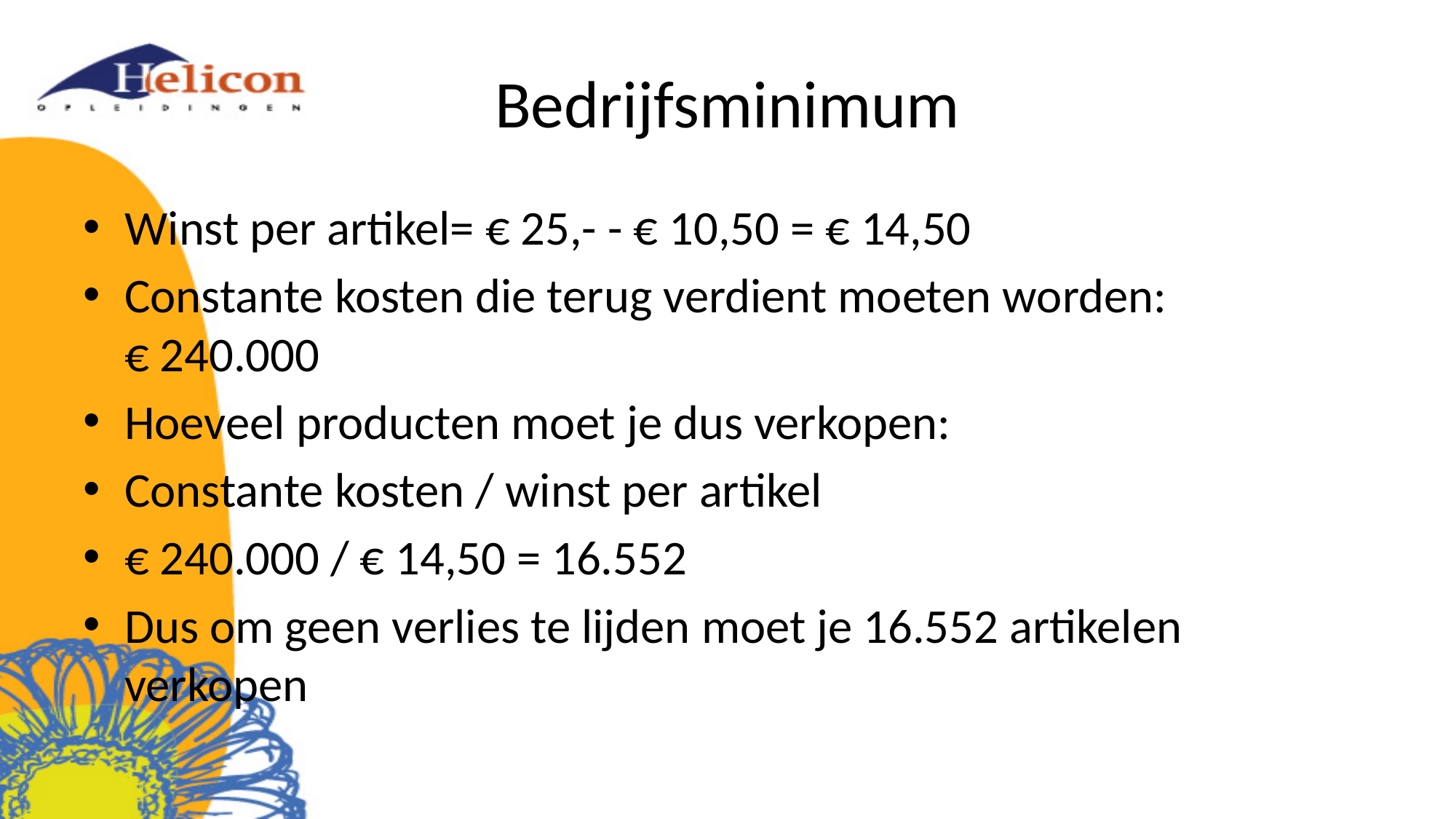

# Bedrijfsminimum
Winst per artikel= € 25,- - € 10,50 = € 14,50
Constante kosten die terug verdient moeten worden:                 € 240.000
Hoeveel producten moet je dus verkopen:
Constante kosten / winst per artikel
€ 240.000 / € 14,50 = 16.552
Dus om geen verlies te lijden moet je 16.552 artikelen verkopen